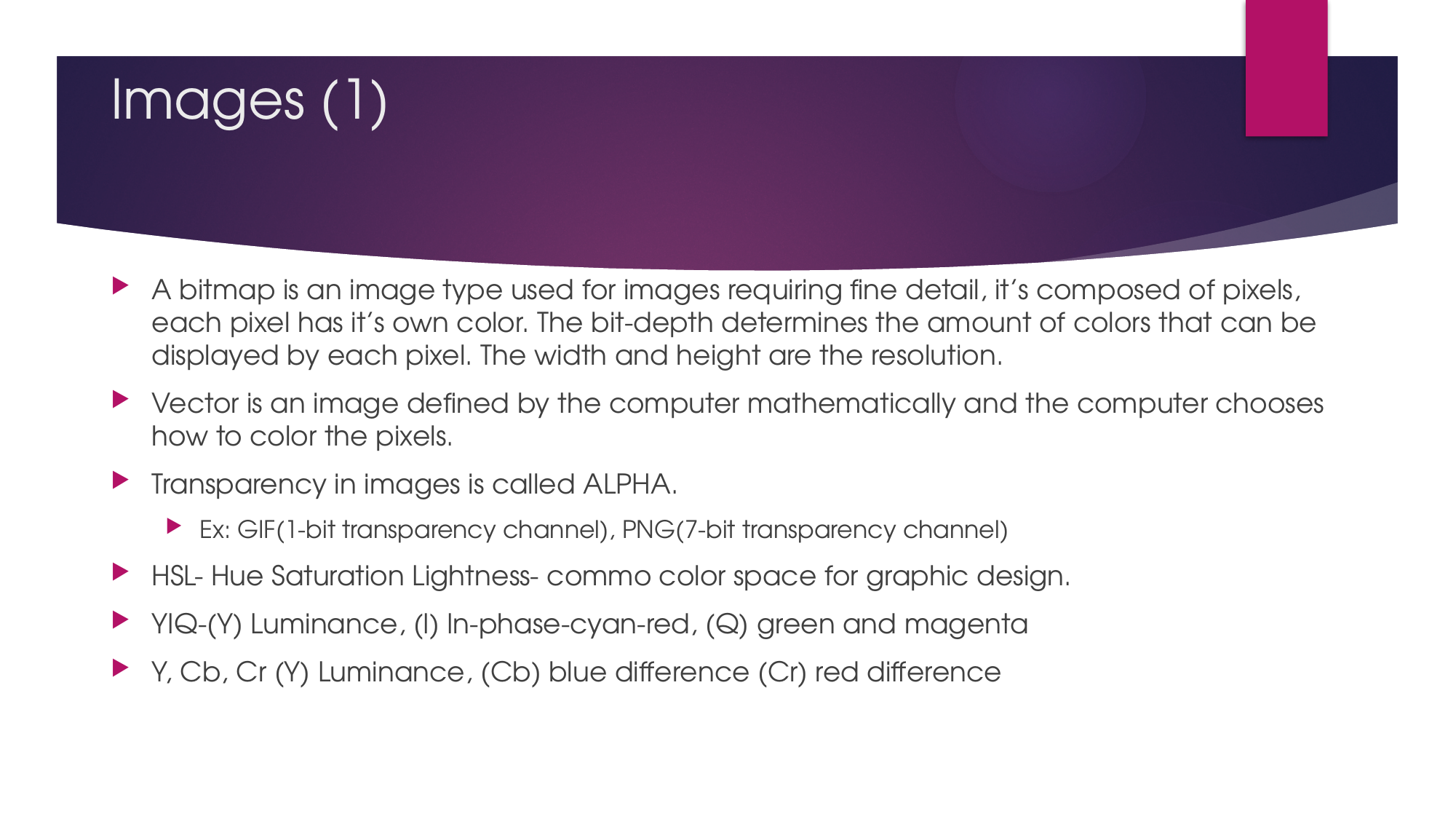

# Images (1)
A bitmap is an image type used for images requiring fine detail, it’s composed of pixels, each pixel has it’s own color. The bit-depth determines the amount of colors that can be displayed by each pixel. The width and height are the resolution.
Vector is an image defined by the computer mathematically and the computer chooses how to color the pixels.
Transparency in images is called ALPHA.
Ex: GIF(1-bit transparency channel), PNG(7-bit transparency channel)
HSL- Hue Saturation Lightness- commo color space for graphic design.
YIQ-(Y) Luminance, (I) In-phase-cyan-red, (Q) green and magenta
Y, Cb, Cr (Y) Luminance, (Cb) blue difference (Cr) red difference